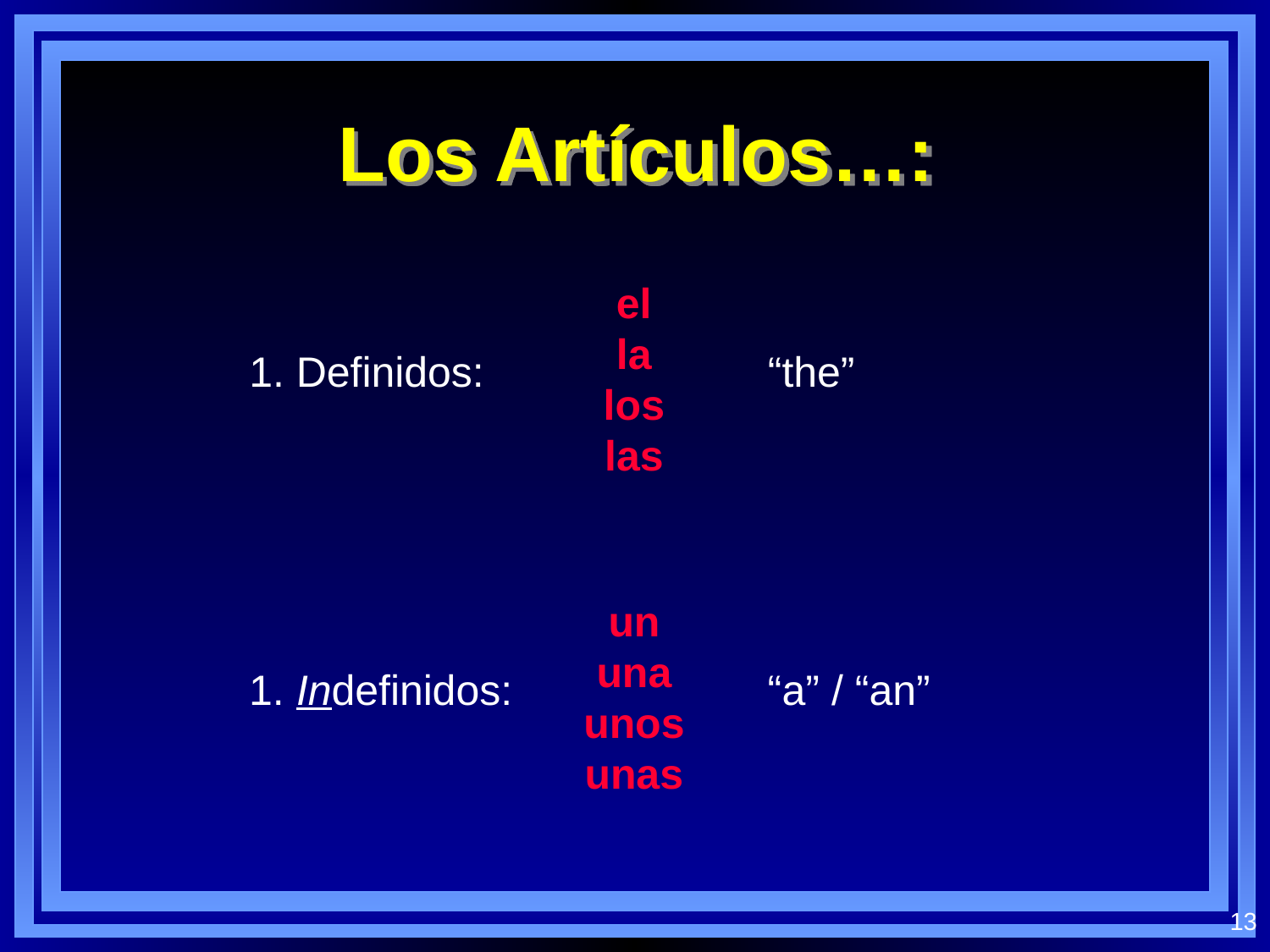

Los Artículos…:
el
la
los
las
1. Definidos:
“the”
un
una
unos
unas
1. Indefinidos:
“a” / “an”
13